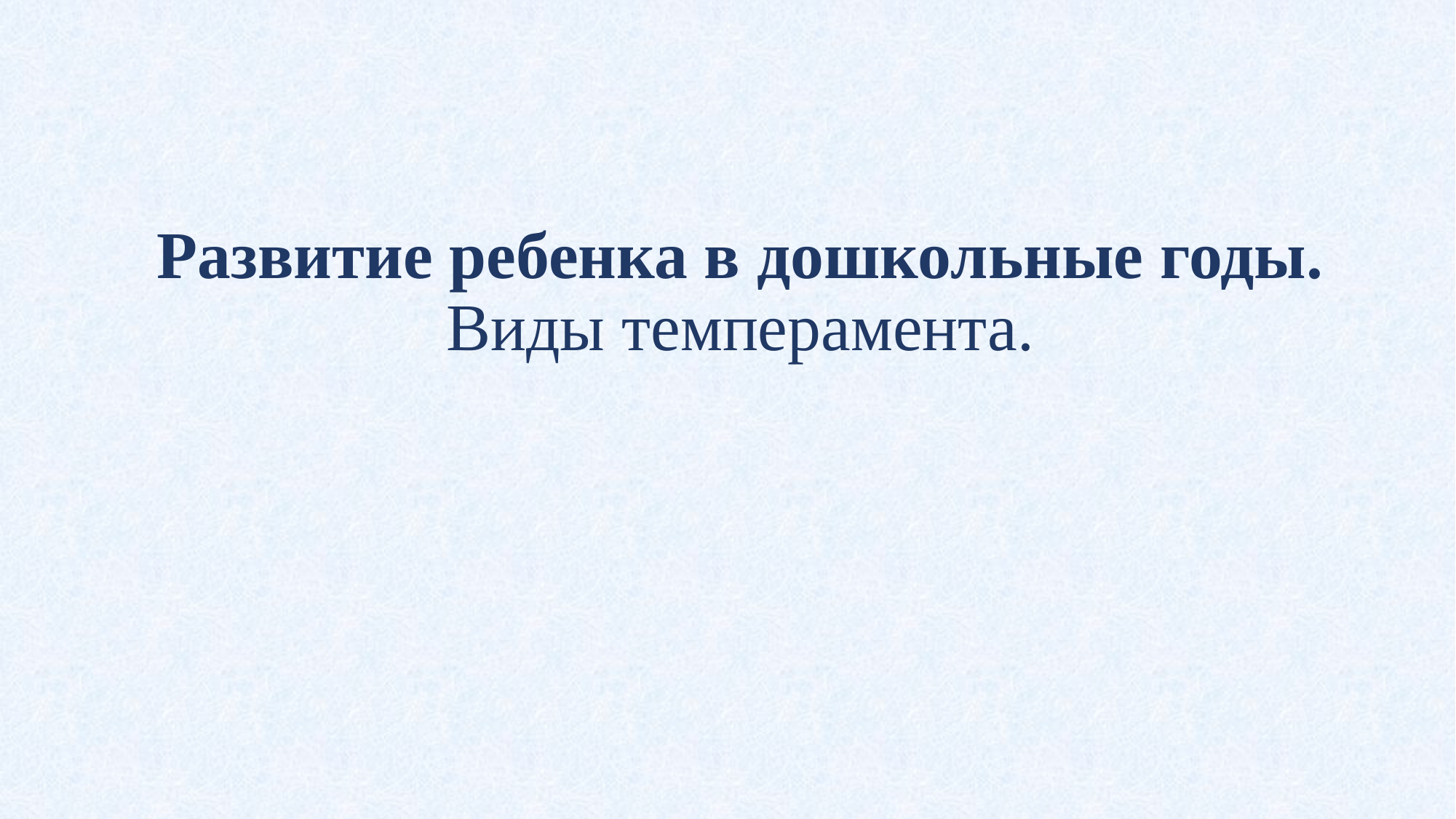

# Развитие ребенка в дошкольные годы. Виды темперамента.